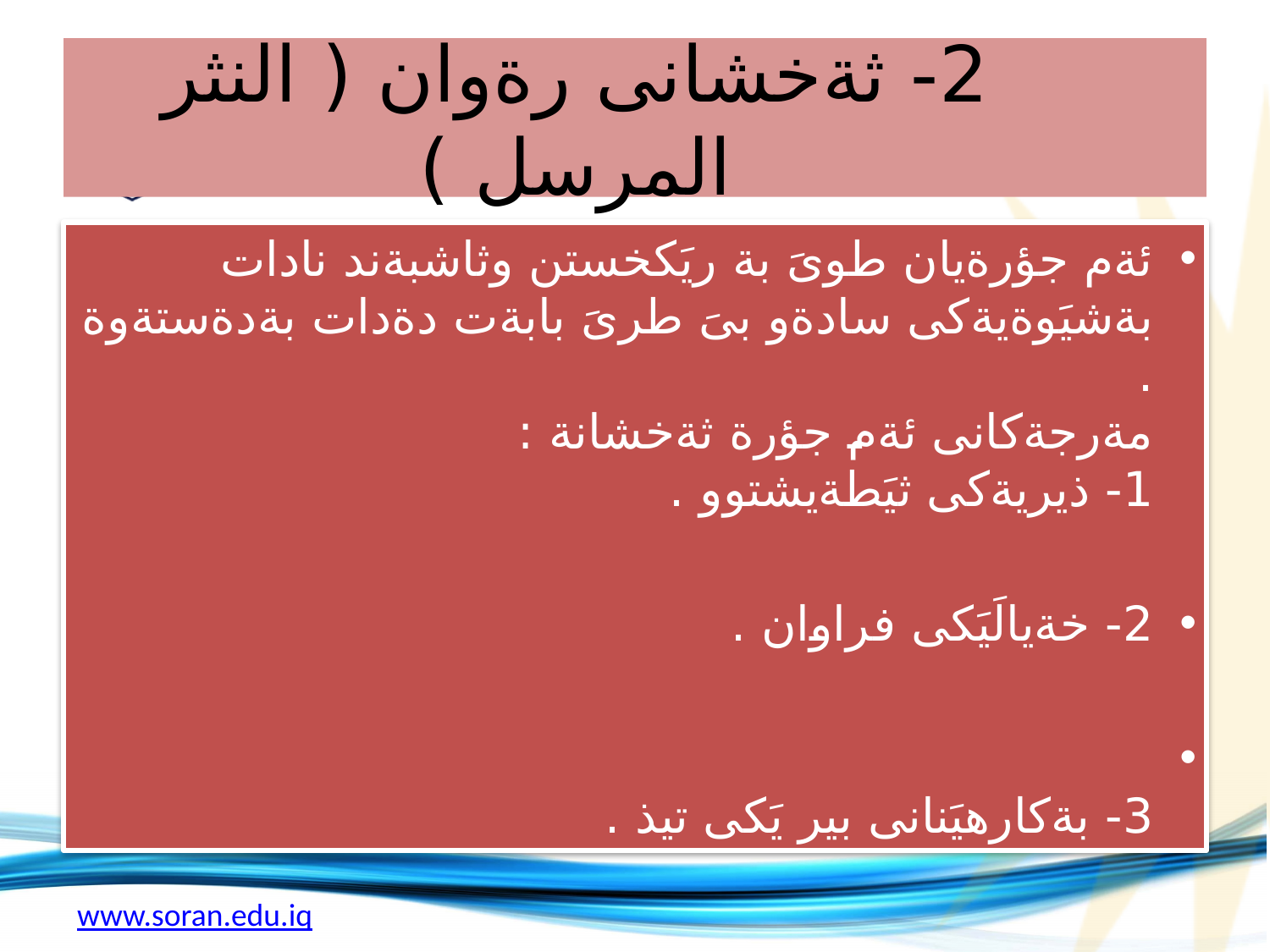

# 2- ثةخشانى رةوان ( النثر المرسل )
ئةم جؤرةيان طوىَ بة ريَكخستن وثاشبةند نادات بةشيَوةيةكى سادةو بىَ طرىَ بابةت دةدات بةدةستةوة .
مةرجةكانى ئةم جؤرة ثةخشانة :
1- ذيريةكى ثيَطةيشتوو .

2- خةيالَيَكى فراوان .

3- بةكارهيَنانى بير يَكى تيذ .